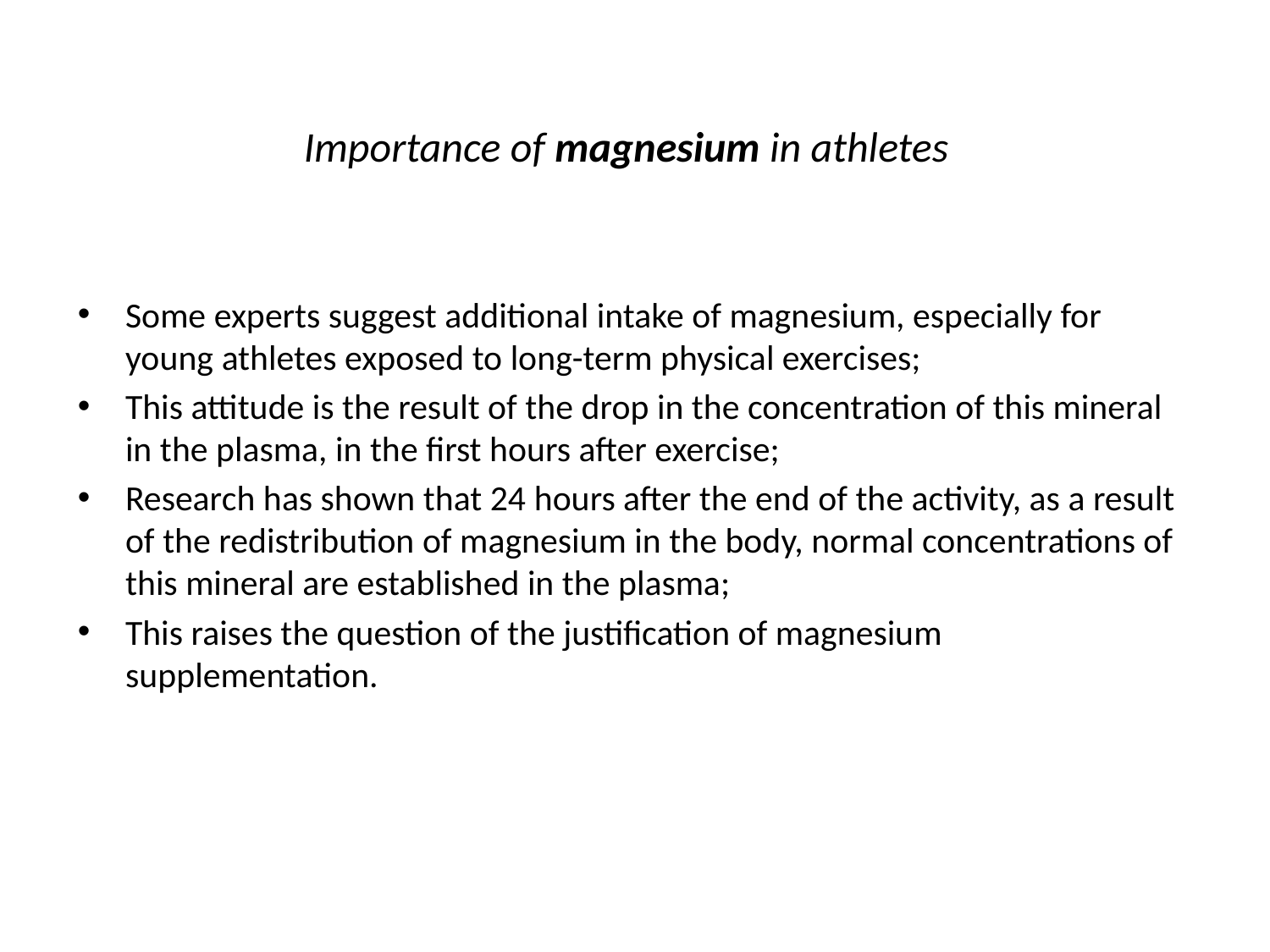

# Importance of magnesium in athletes
Some experts suggest additional intake of magnesium, especially for young athletes exposed to long-term physical exercises;
This attitude is the result of the drop in the concentration of this mineral in the plasma, in the first hours after exercise;
Research has shown that 24 hours after the end of the activity, as a result of the redistribution of magnesium in the body, normal concentrations of this mineral are established in the plasma;
This raises the question of the justification of magnesium supplementation.